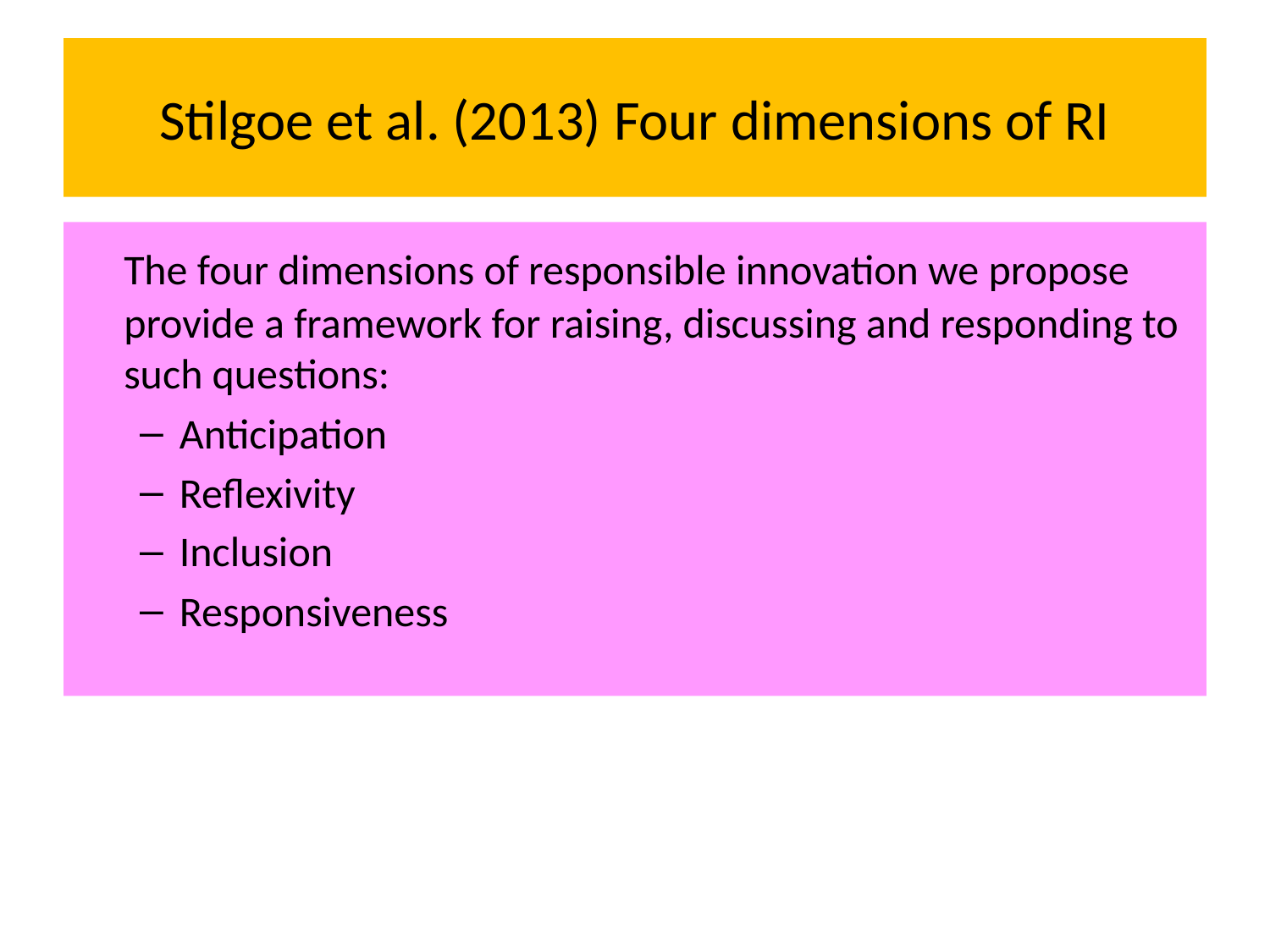

# Stilgoe et al. (2013) Four dimensions of RI
	The four dimensions of responsible innovation we propose provide a framework for raising, discussing and responding to such questions:
Anticipation
Reflexivity
Inclusion
Responsiveness